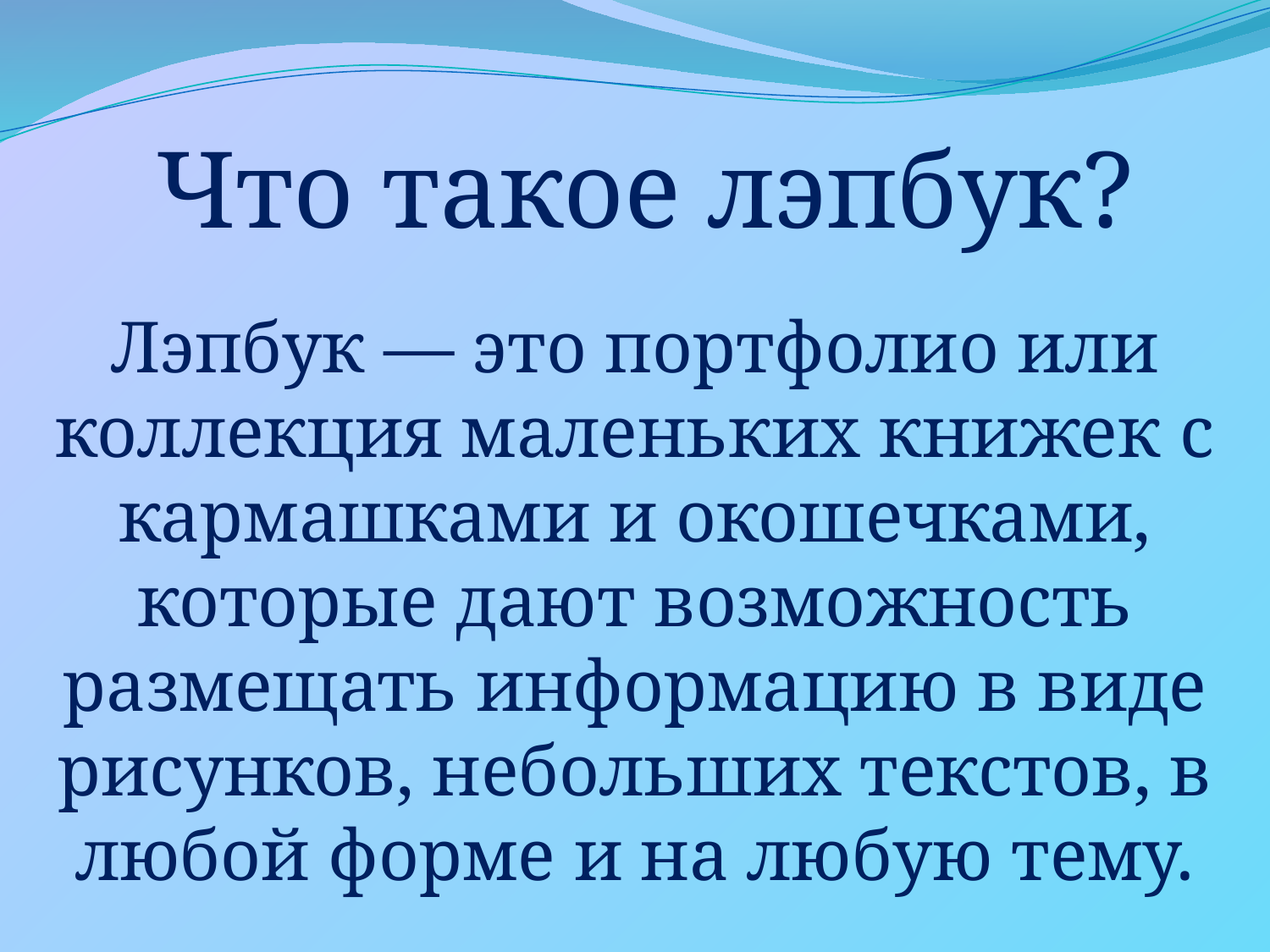

Что такое лэпбук?
Лэпбук — это портфолио или коллекция маленьких книжек с кармашками и окошечками, которые дают возможность размещать информацию в виде рисунков, небольших текстов, в любой форме и на любую тему.